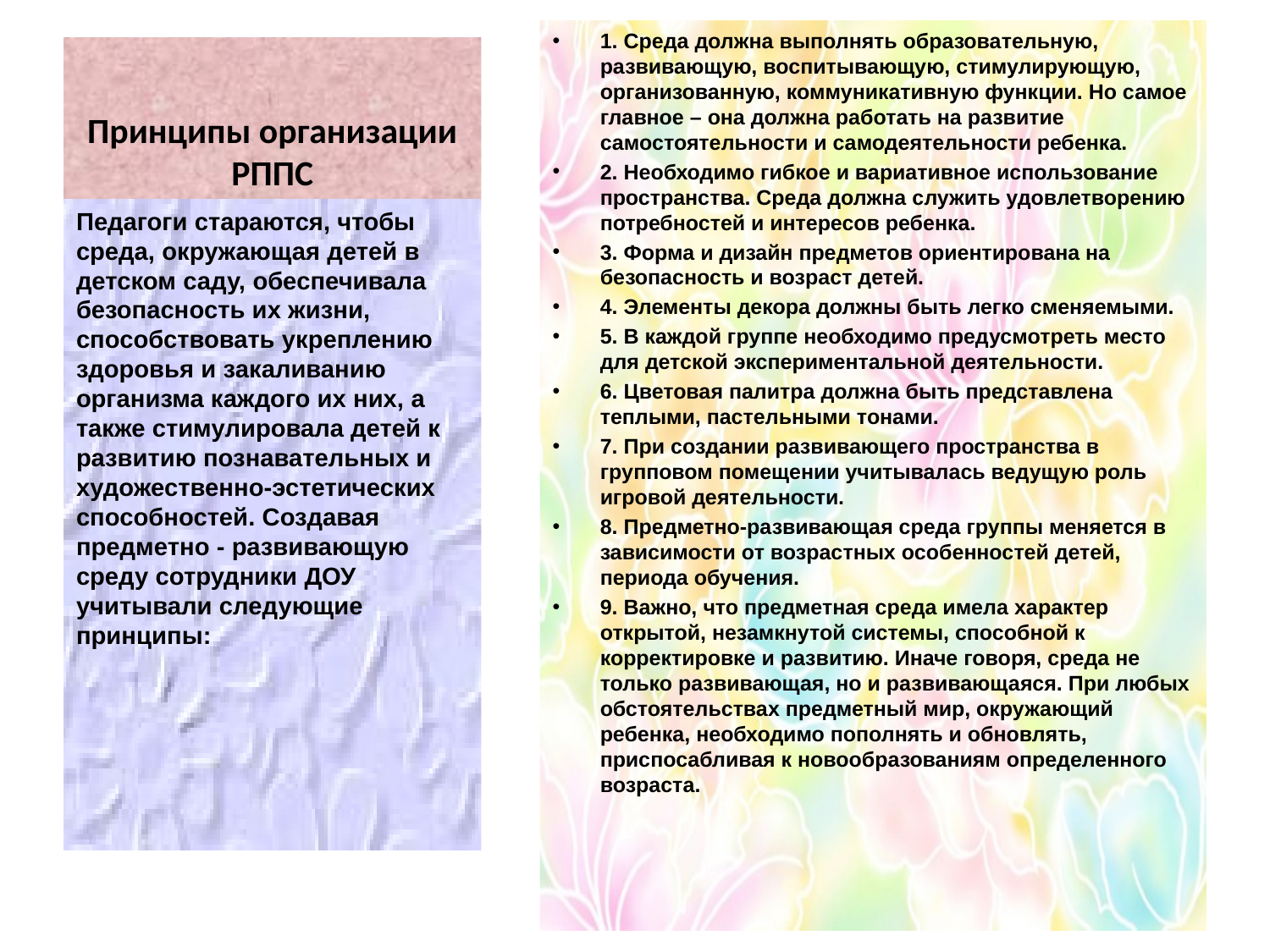

1. Среда должна выполнять образовательную, развивающую, воспитывающую, стимулирующую, организованную, коммуникативную функции. Но самое главное – она должна работать на развитие самостоятельности и самодеятельности ребенка.
2. Необходимо гибкое и вариативное использование пространства. Среда должна служить удовлетворению потребностей и интересов ребенка.
3. Форма и дизайн предметов ориентирована на безопасность и возраст детей.
4. Элементы декора должны быть легко сменяемыми.
5. В каждой группе необходимо предусмотреть место для детской экспериментальной деятельности.
6. Цветовая палитра должна быть представлена теплыми, пастельными тонами.
7. При создании развивающего пространства в групповом помещении учитывалась ведущую роль игровой деятельности.
8. Предметно-развивающая среда группы меняется в зависимости от возрастных особенностей детей, периода обучения.
9. Важно, что предметная среда имела характер открытой, незамкнутой системы, способной к корректировке и развитию. Иначе говоря, среда не только развивающая, но и развивающаяся. При любых обстоятельствах предметный мир, окружающий ребенка, необходимо пополнять и обновлять, приспосабливая к новообразованиям определенного возраста.

# Принципы организации РППС
Педагоги стараются, чтобы среда, окружающая детей в детском саду, обеспечивала безопасность их жизни, способствовать укреплению здоровья и закаливанию организма каждого их них, а также стимулировала детей к развитию познавательных и художественно-эстетических способностей. Создавая предметно - развивающую среду сотрудники ДОУ учитывали следующие принципы: